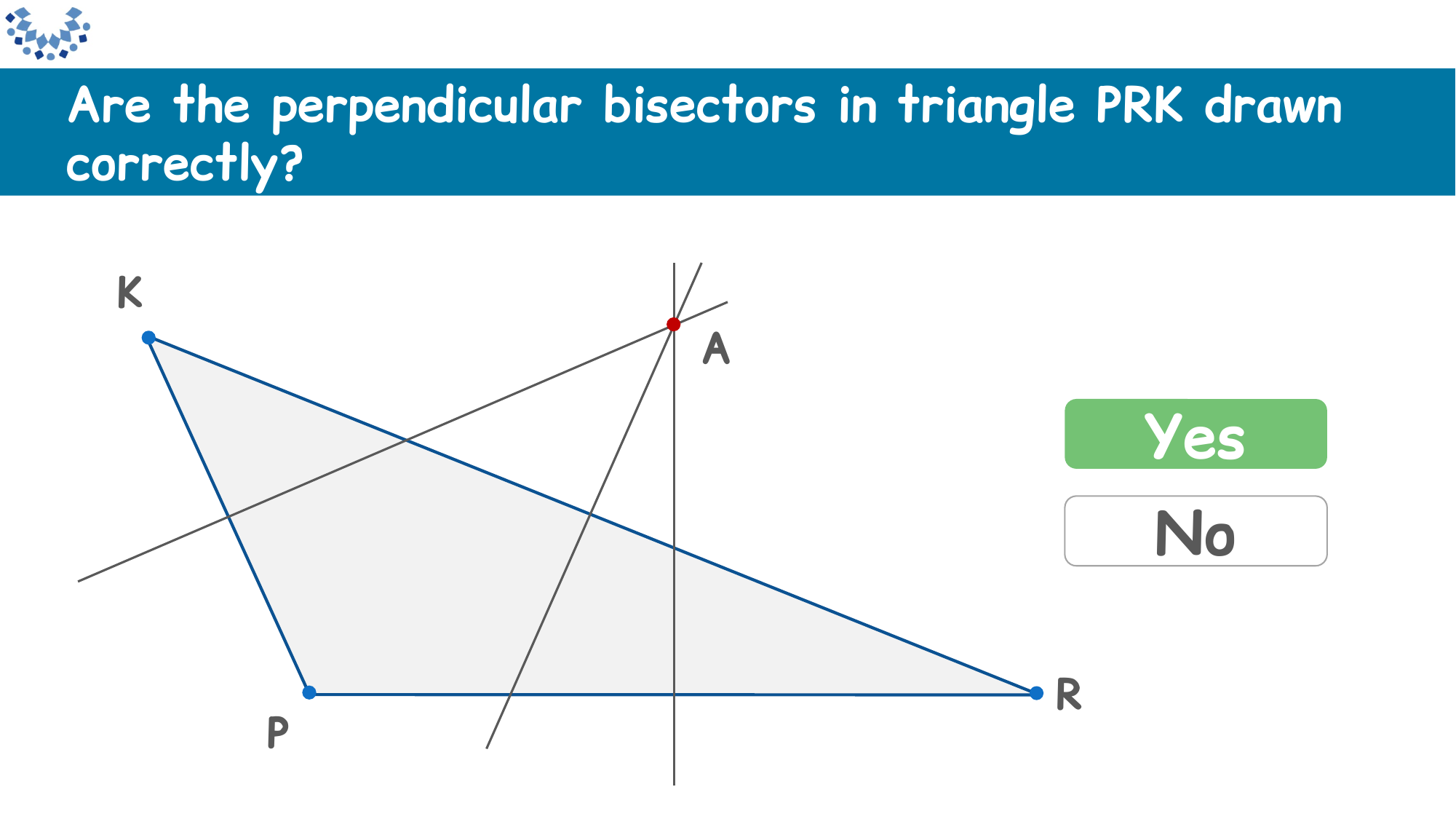

Are the perpendicular bisectors in triangle PRK drawn correctly?
K
A

Yes
No
R

P